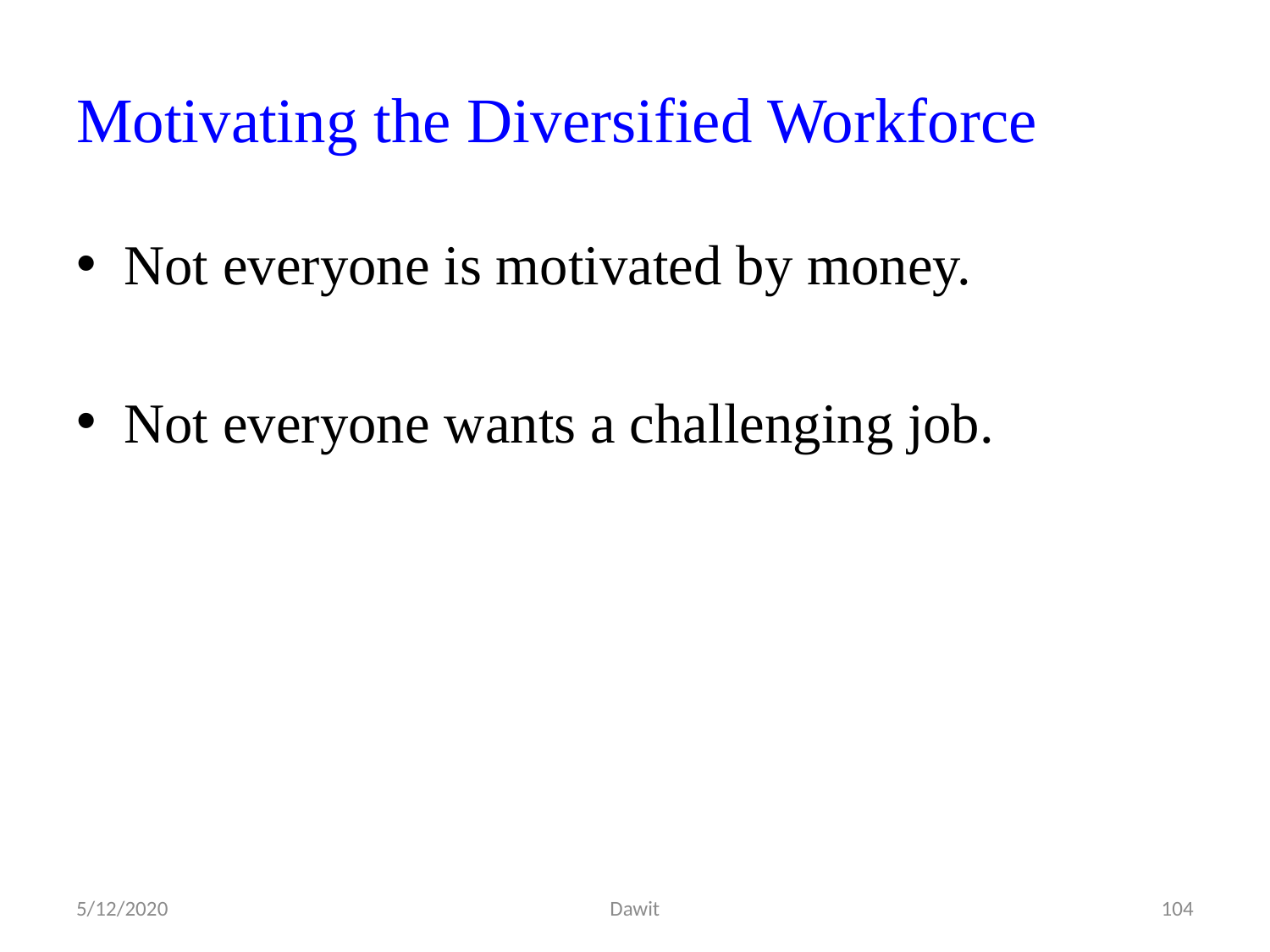

# Motivating the Diversified Workforce
Not everyone is motivated by money.

Not everyone wants a challenging job.
5/12/2020
Dawit
104